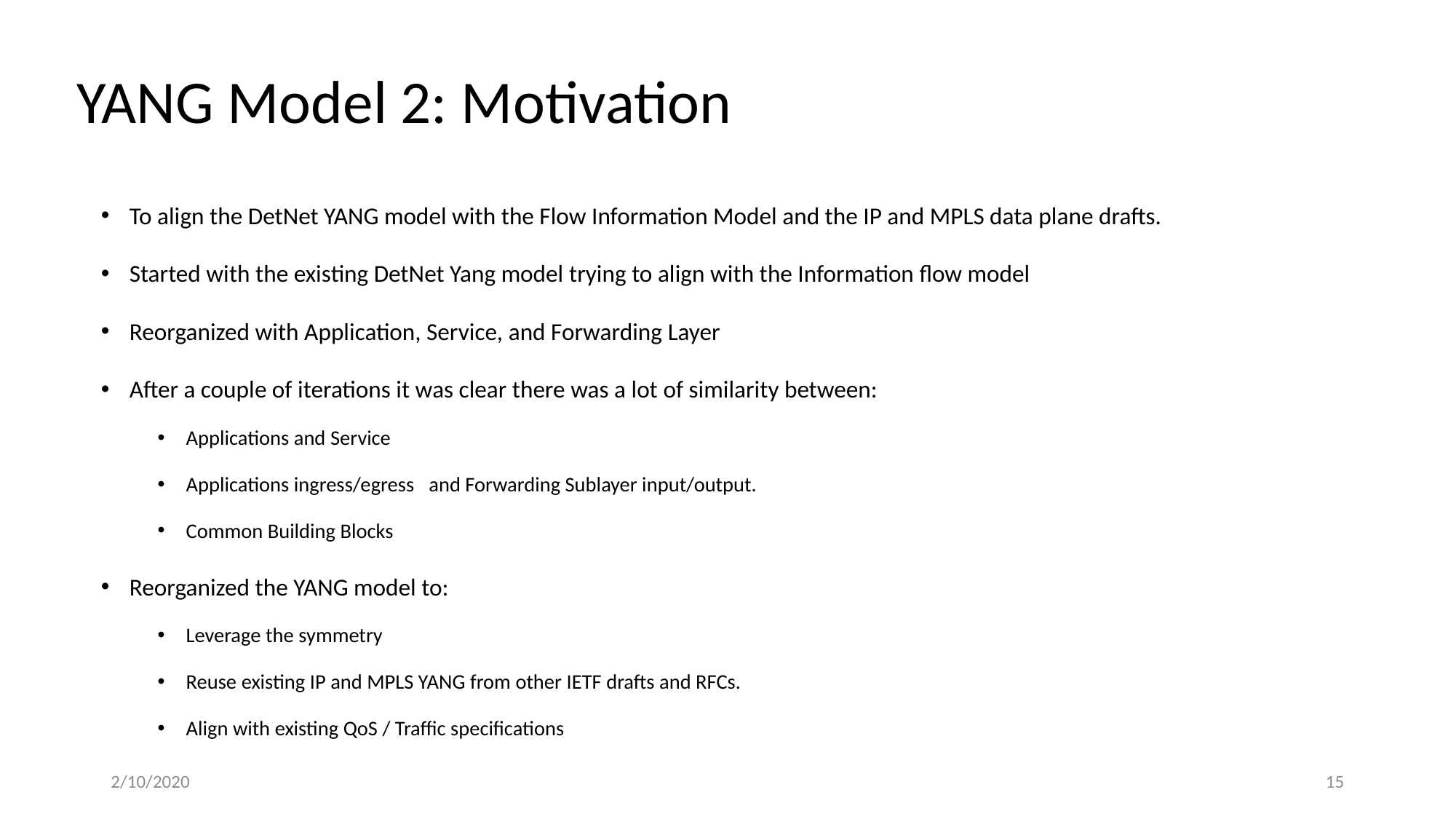

# YANG Model 2: Motivation
To align the DetNet YANG model with the Flow Information Model and the IP and MPLS data plane drafts.
Started with the existing DetNet Yang model trying to align with the Information flow model
Reorganized with Application, Service, and Forwarding Layer
After a couple of iterations it was clear there was a lot of similarity between:
Applications and Service
Applications ingress/egress   and Forwarding Sublayer input/output.
Common Building Blocks
Reorganized the YANG model to:
Leverage the symmetry
Reuse existing IP and MPLS YANG from other IETF drafts and RFCs.
Align with existing QoS / Traffic specifications
2/10/2020
15